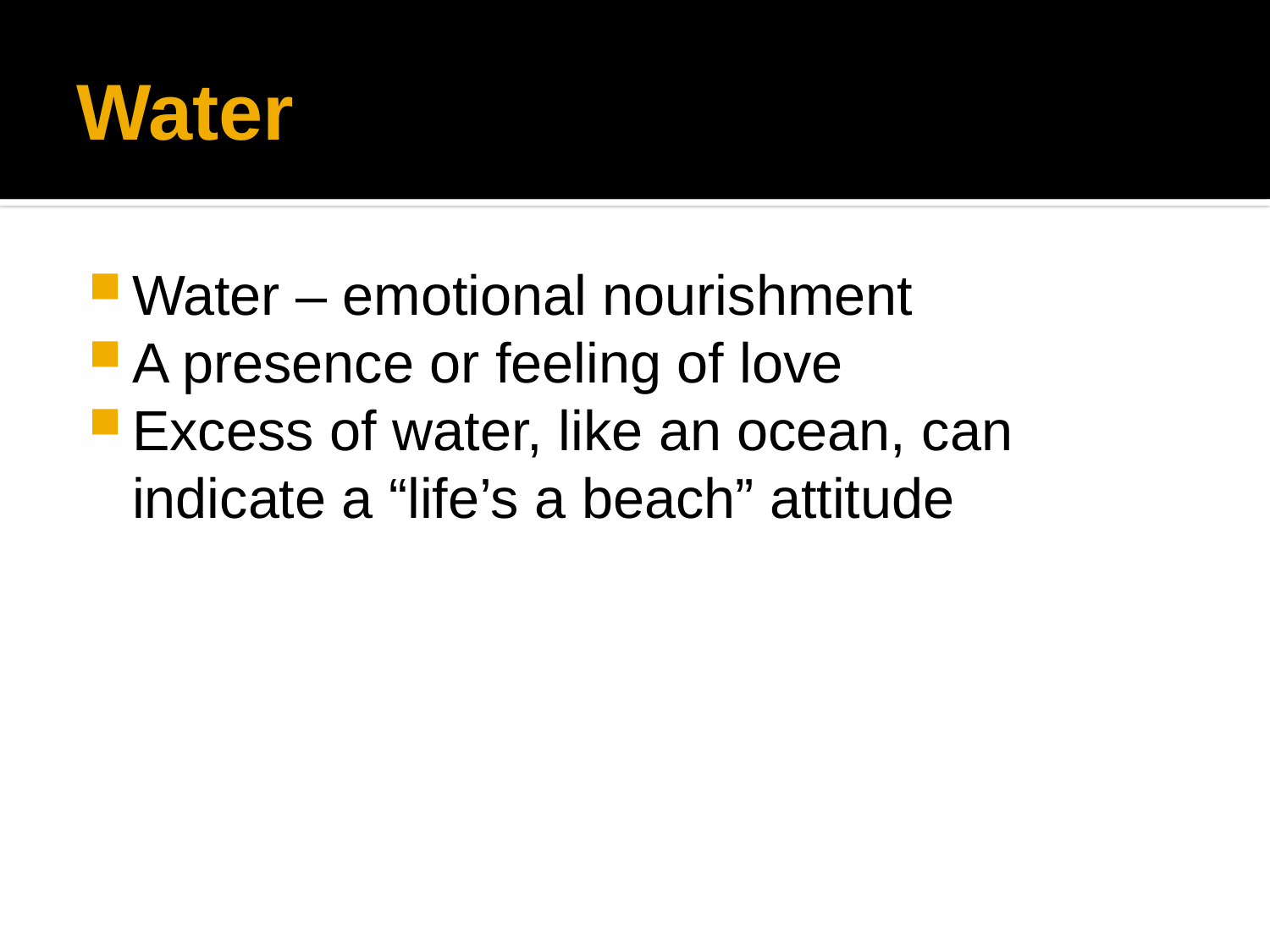

# Water
Water – emotional nourishment
A presence or feeling of love
Excess of water, like an ocean, can indicate a “life’s a beach” attitude